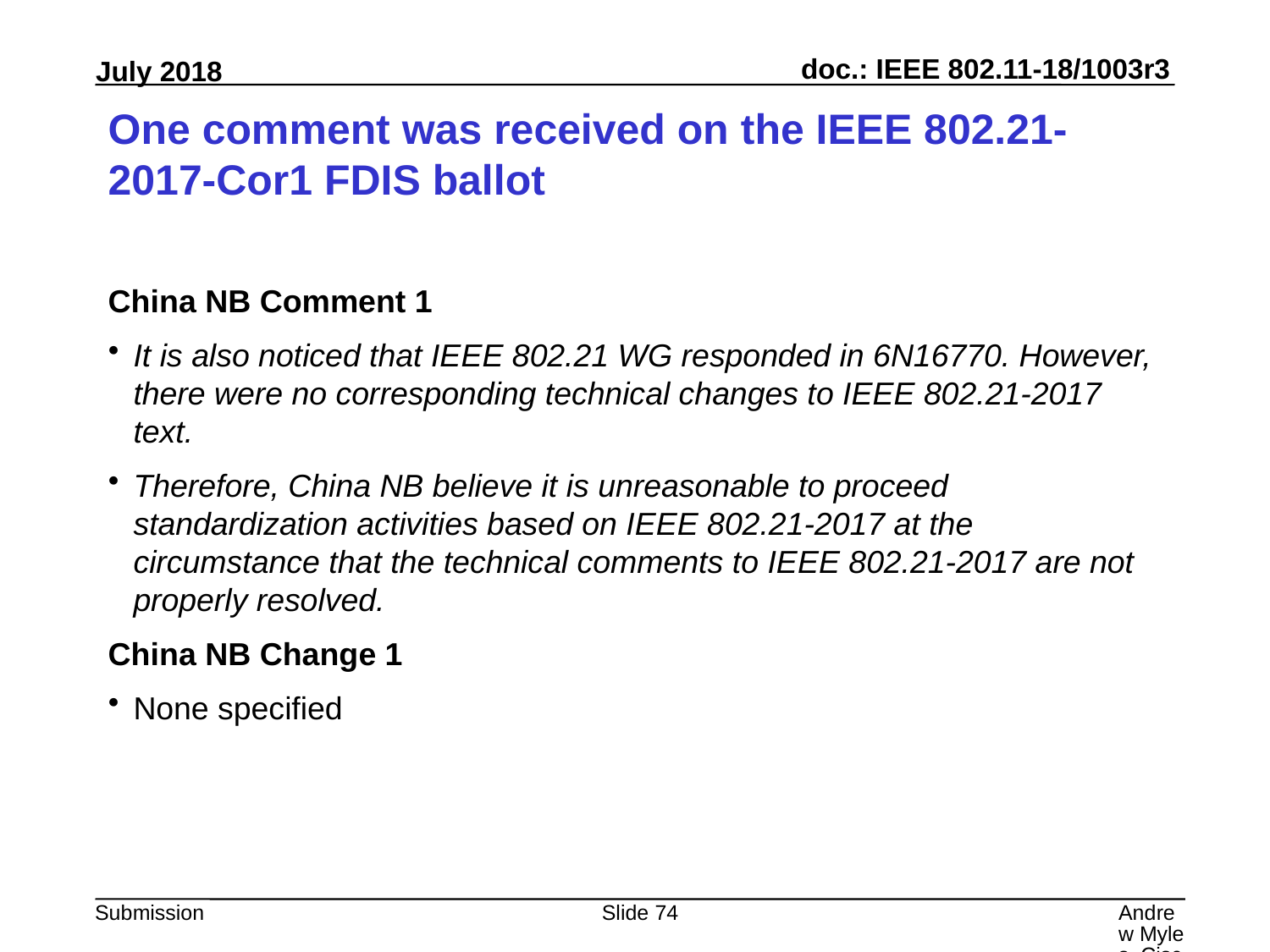

# One comment was received on the IEEE 802.21-2017-Cor1 FDIS ballot
China NB Comment 1
It is also noticed that IEEE 802.21 WG responded in 6N16770. However, there were no corresponding technical changes to IEEE 802.21-2017 text.
Therefore, China NB believe it is unreasonable to proceed standardization activities based on IEEE 802.21-2017 at the circumstance that the technical comments to IEEE 802.21-2017 are not properly resolved.
China NB Change 1
None specified
Slide 74
Andrew Myles, Cisco